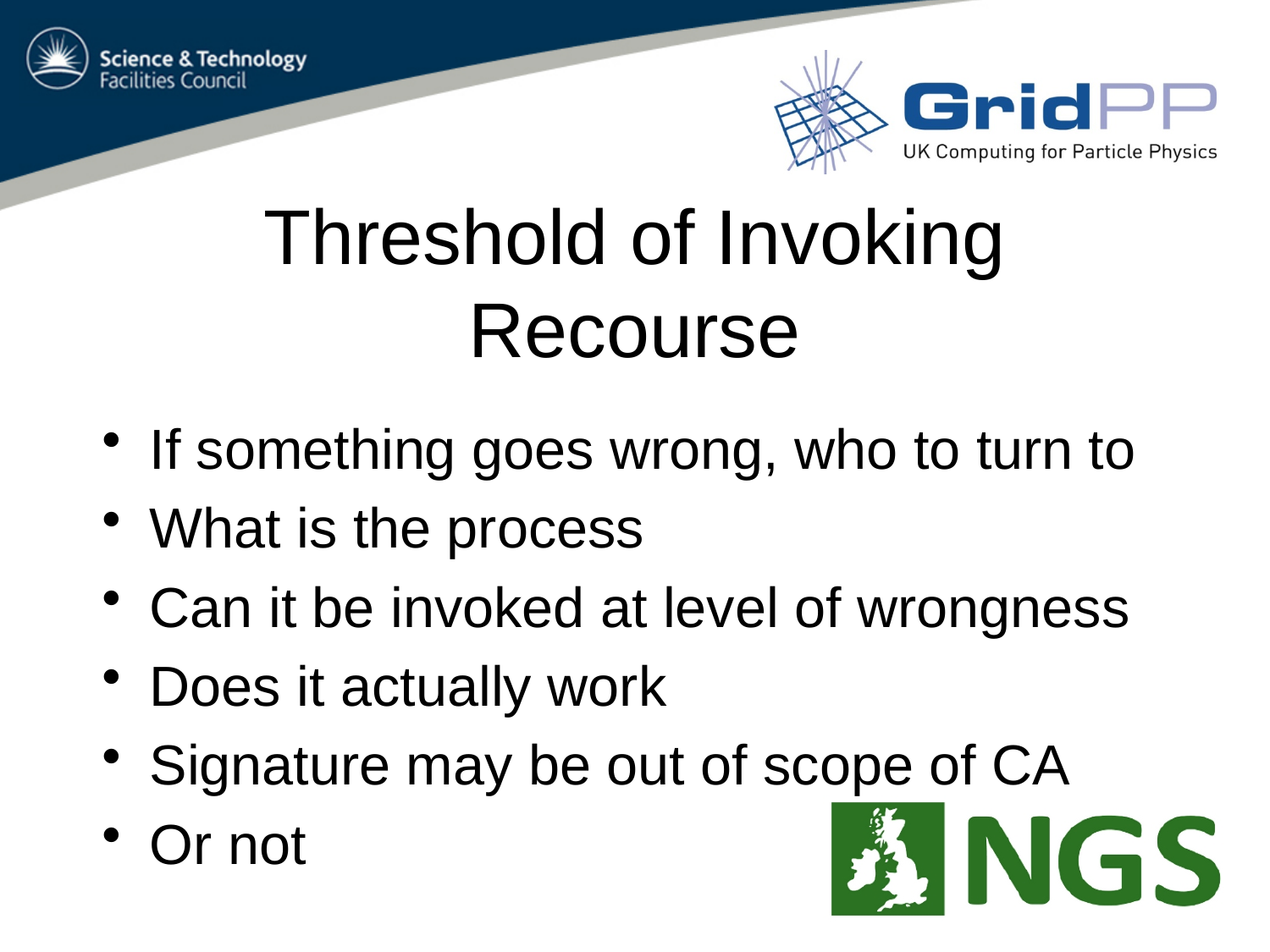

# Threshold of Invoking Recourse
If something goes wrong, who to turn to
What is the process
Can it be invoked at level of wrongness
Does it actually work
Signature may be out of scope of CA
Or not